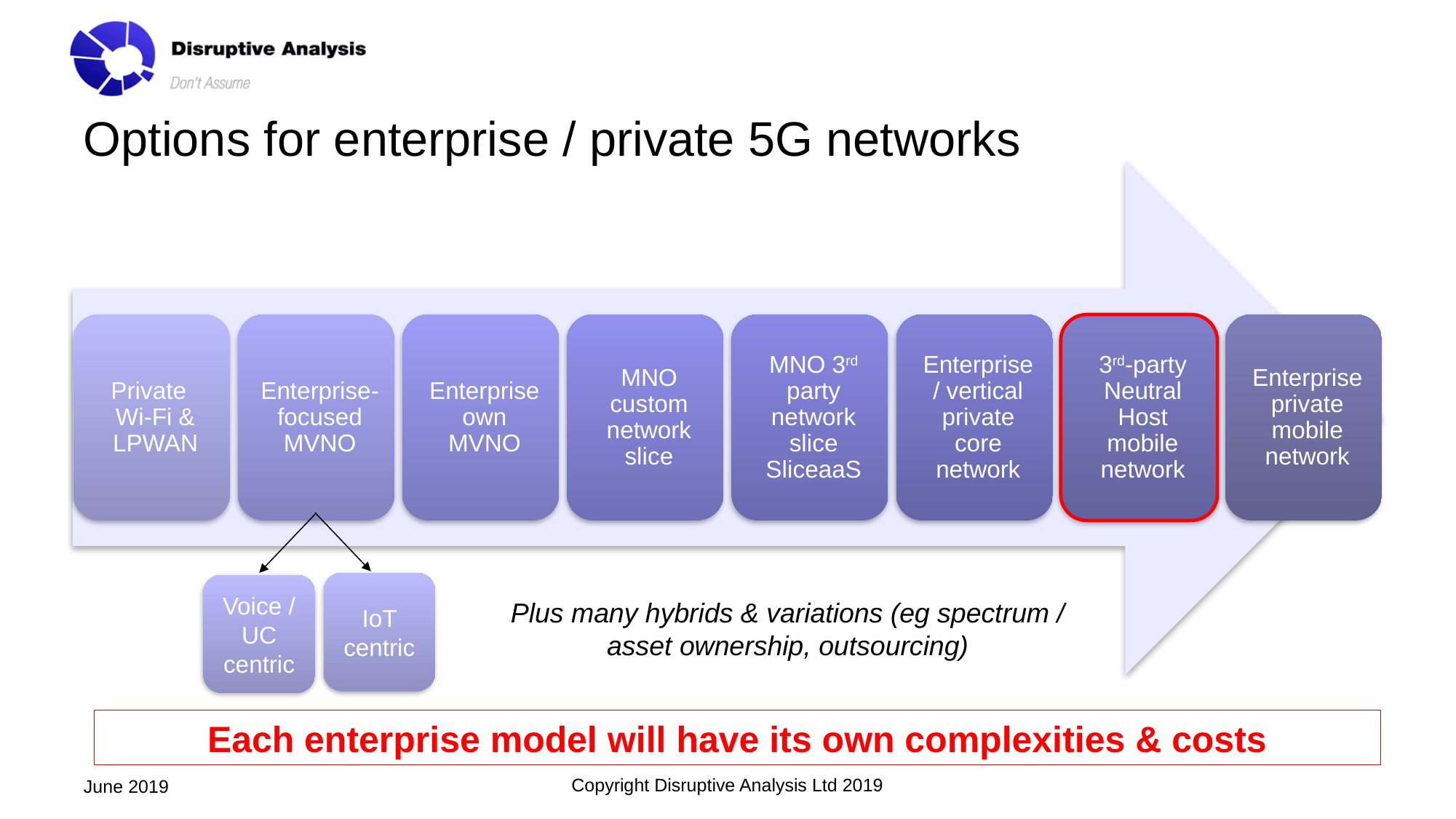

# Options for enterprise / private 5G networks
Private   Wi-Fi & LPWAN
Enterprise-focused MVNO
Enterprise own MVNO
MNO custom network slice
MNO 3rd party network slice
SliceaaS
Enterprise / vertical private core network
3rd-party Neutral Host mobile network
Enterprise private mobile network
IoT centric
Voice / UC centric
Plus many hybrids & variations (eg spectrum / asset ownership, outsourcing)
Each enterprise model will have its own complexities & costs
June 2019
Copyright Disruptive Analysis Ltd 2019